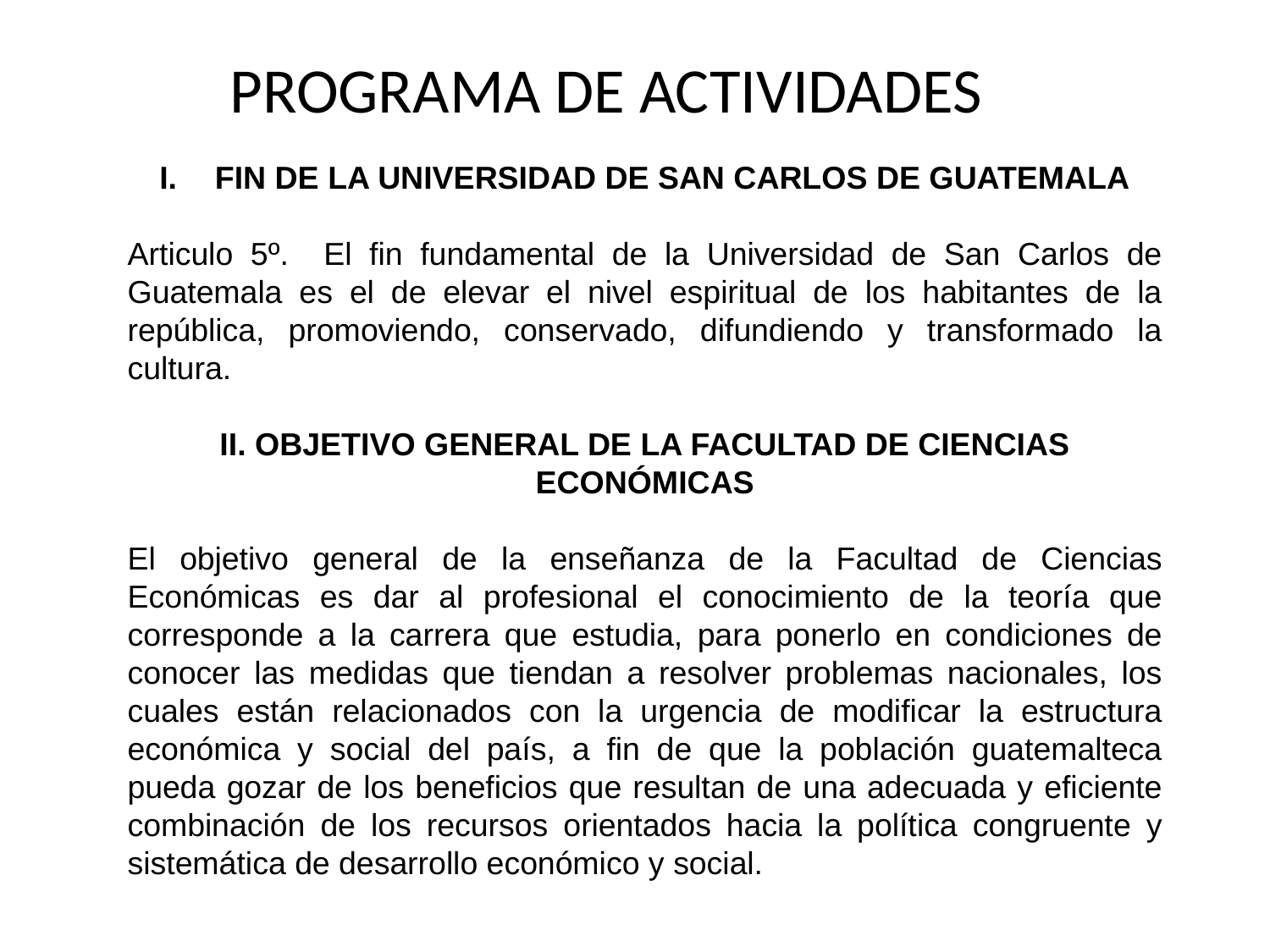

# PROGRAMA DE ACTIVIDADES
FIN DE LA UNIVERSIDAD DE SAN CARLOS DE GUATEMALA

Articulo 5º.  El fin fundamental de la Universidad de San Carlos de Guatemala es el de elevar el nivel espiritual de los habitantes de la república, promoviendo, conservado, difundiendo y transformado la cultura.

II. OBJETIVO GENERAL DE LA FACULTAD DE CIENCIAS ECONÓMICAS

El objetivo general de la enseñanza de la Facultad de Ciencias Económicas es dar al profesional el conocimiento de la teoría que corresponde a la carrera que estudia, para ponerlo en condiciones de conocer las medidas que tiendan a resolver problemas nacionales, los cuales están relacionados con la urgencia de modificar la estructura económica y social del país, a fin de que la población guatemalteca pueda gozar de los beneficios que resultan de una adecuada y eficiente combinación de los recursos orientados hacia la política congruente y sistemática de desarrollo económico y social.